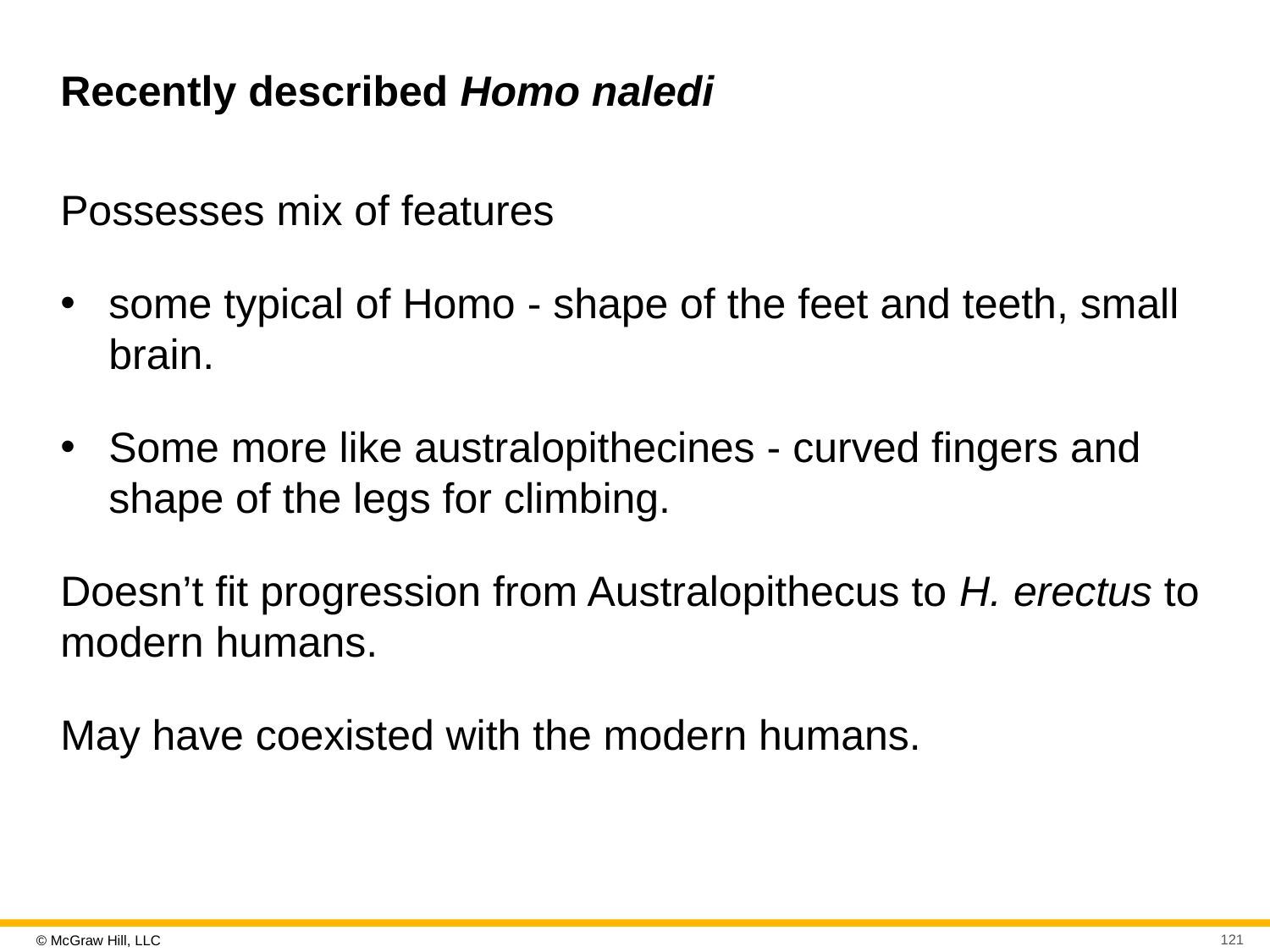

# Recently described Homo naledi
Possesses mix of features
some typical of Homo - shape of the feet and teeth, small brain.
Some more like australopithecines - curved fingers and shape of the legs for climbing.
Doesn’t fit progression from Australopithecus to H. erectus to modern humans.
May have coexisted with the modern humans.
121